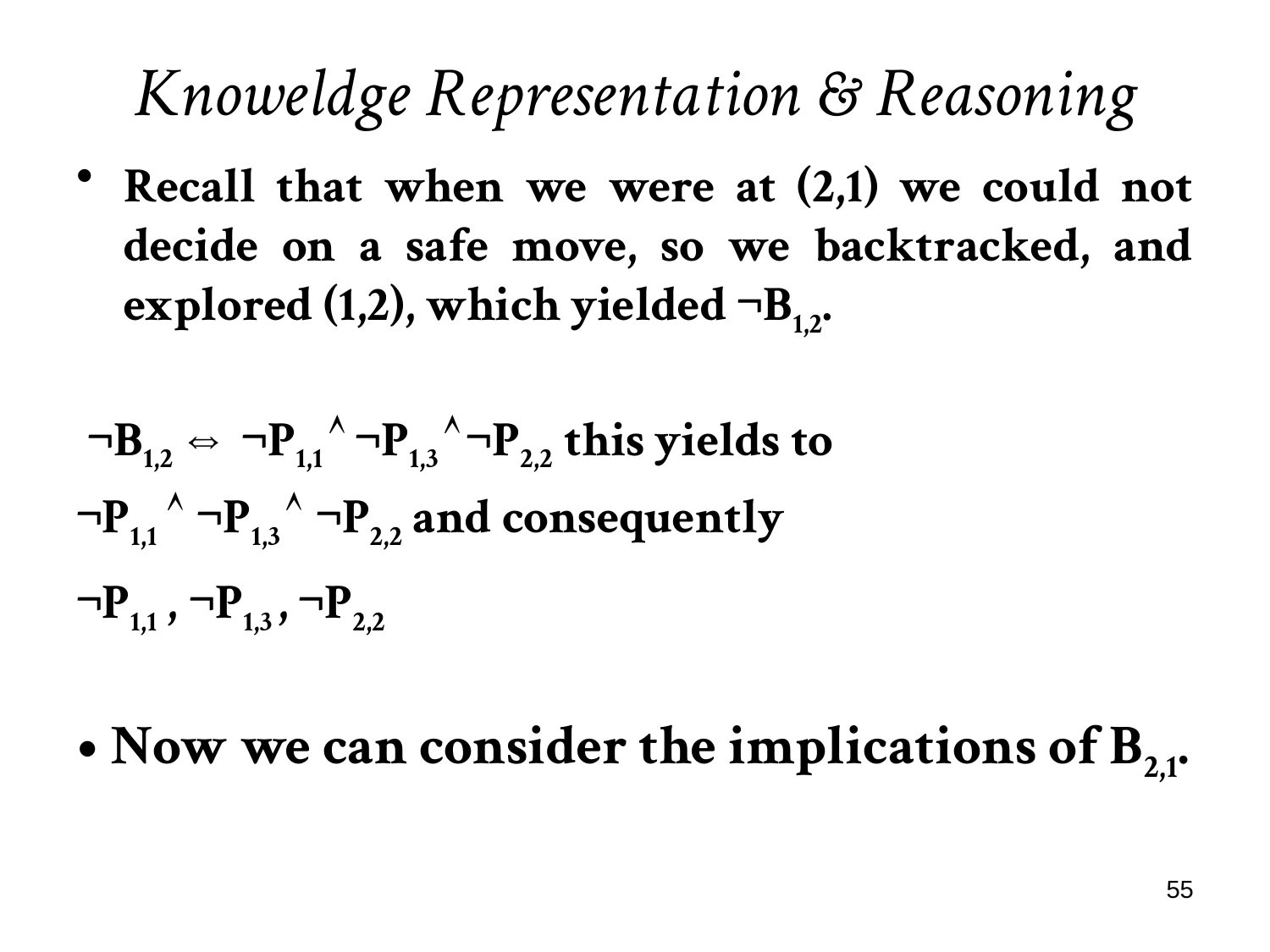

# Knoweldge Representation & Reasoning
Recall that when we were at (2,1) we could not decide on a safe move, so we backtracked, and explored (1,2), which yielded ¬B1,2.

 ¬B1,2 ⇔ ¬P1,1 ∧ ¬P1,3 ∧ ¬P2,2  this yields to
¬P1,1 ∧ ¬P1,3 ∧ ¬P2,2 and consequently
¬P1,1 , ¬P1,3 , ¬P2,2

• Now we can consider the implications of B2,1.

55